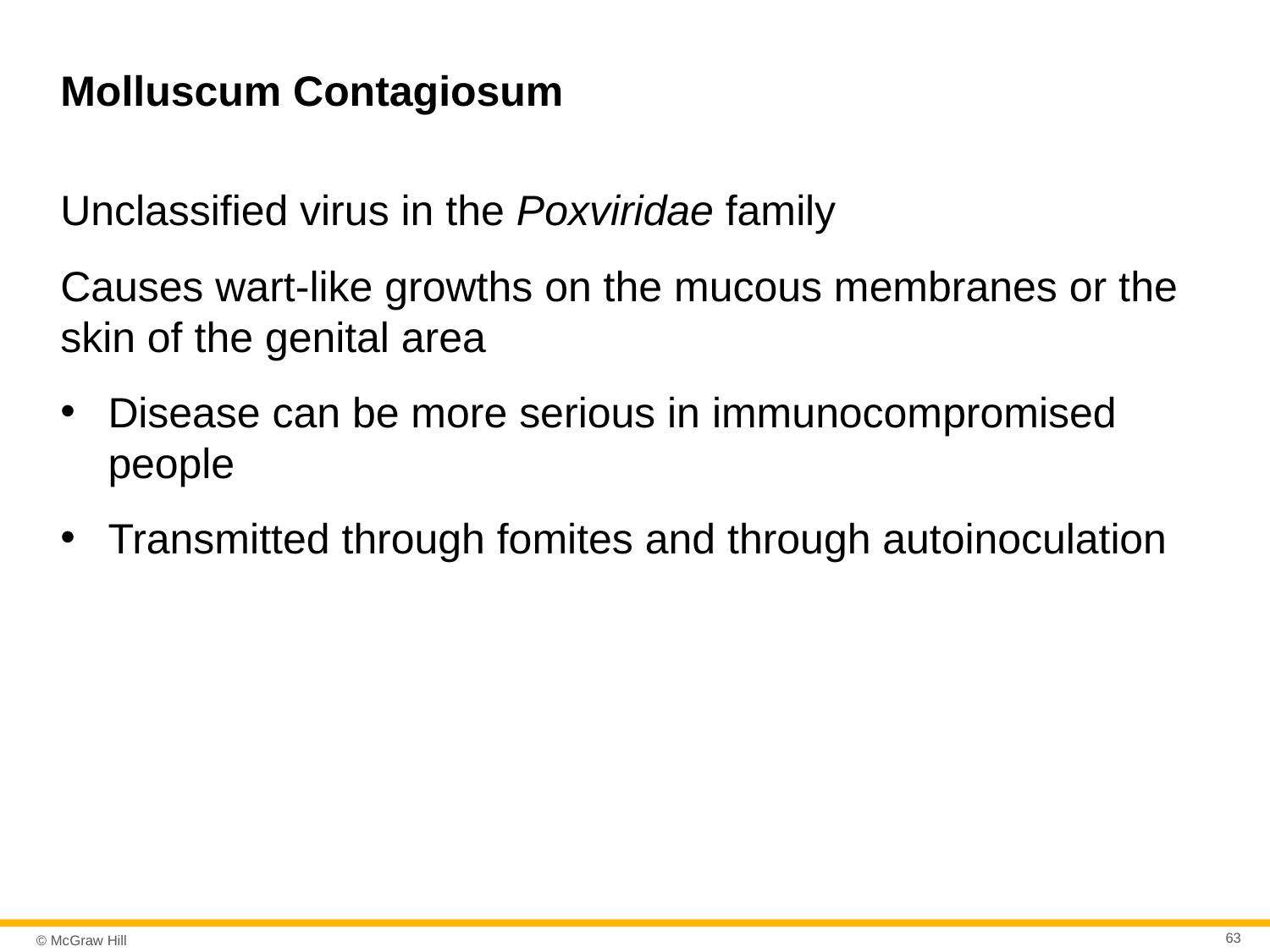

# Molluscum Contagiosum
Unclassified virus in the Poxviridae family
Causes wart-like growths on the mucous membranes or the skin of the genital area
Disease can be more serious in immunocompromised people
Transmitted through fomites and through autoinoculation